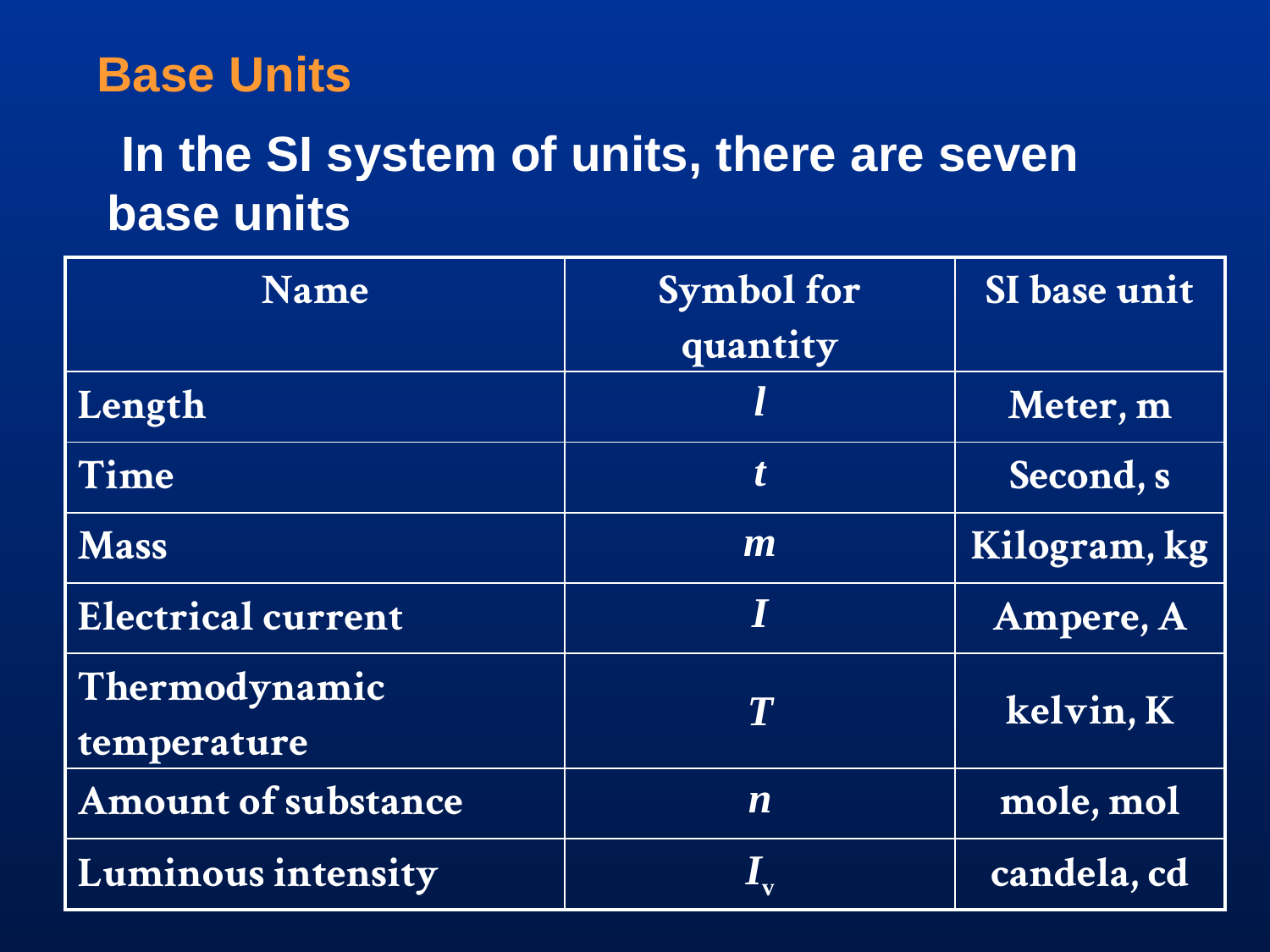

Base Units
 In the SI system of units, there are seven base units
| Name | Symbol for quantity | SI base unit |
| --- | --- | --- |
| Length | l | Meter, m |
| Time | t | Second, s |
| Mass | m | Kilogram, kg |
| Electrical current | I | Ampere, A |
| Thermodynamic temperature | T | kelvin, K |
| Amount of substance | n | mole, mol |
| Luminous intensity | Iv | candela, cd |